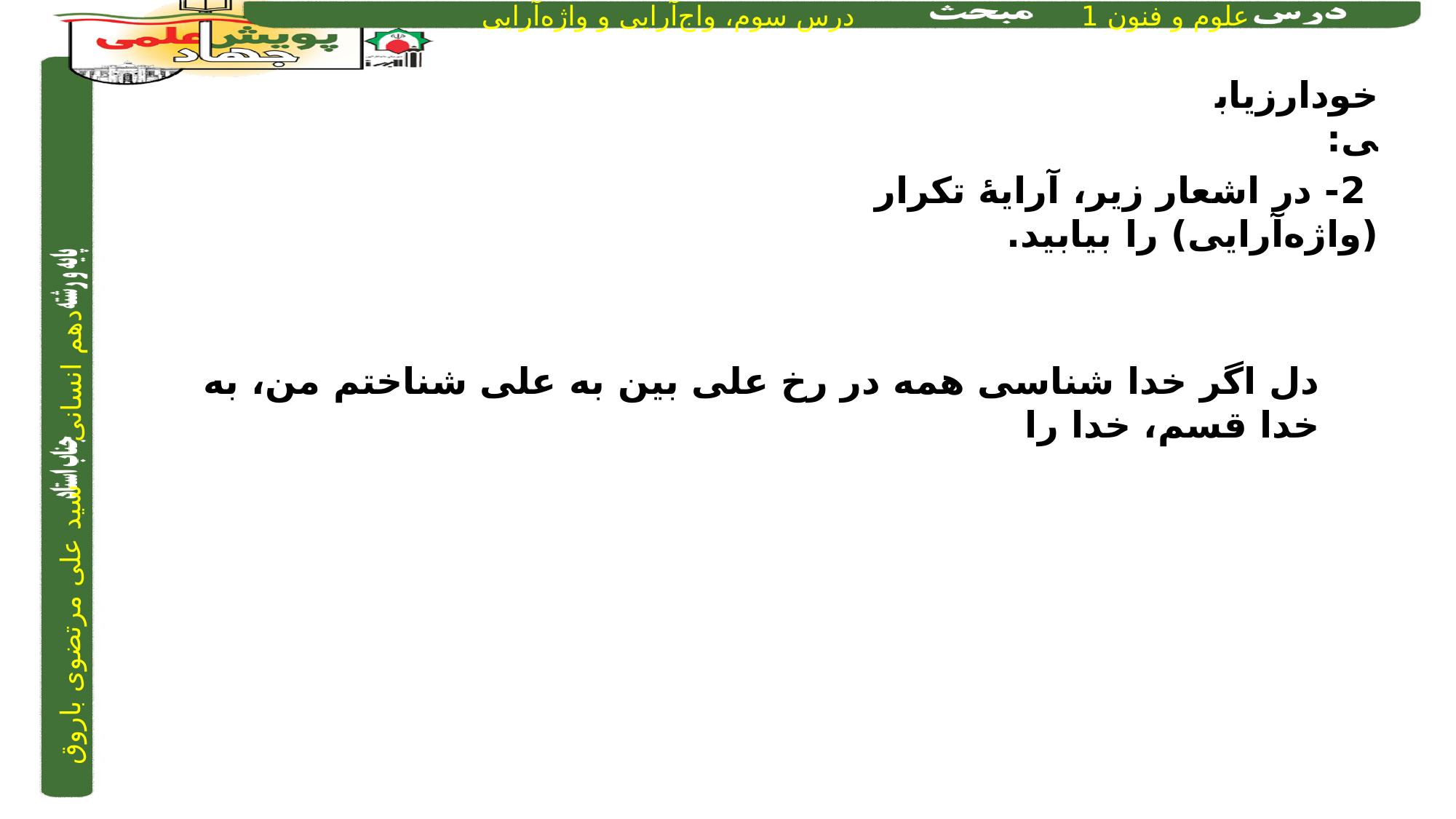

خودارزیابی:
 2- در اشعار زیر، آرایۀ تکرار (واژه‌آرایی) را بیابید.
دل اگر خدا شناسی همه در رخ علی بین	 به علی شناختم من، به خدا قسم، خدا را